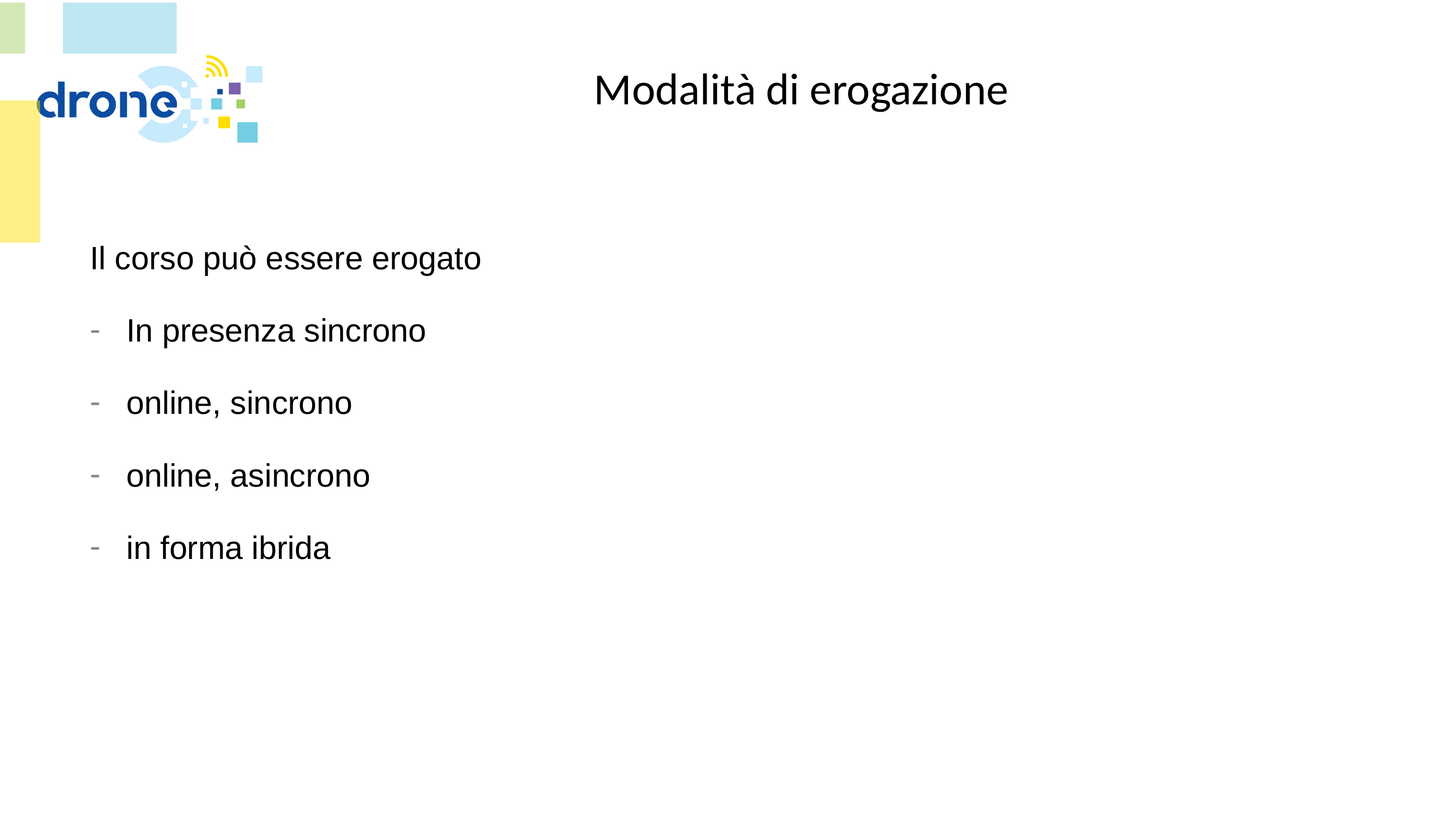

# Modalità di erogazione

Il corso può essere erogato
In presenza sincrono
online, sincrono
online, asincrono
in forma ibrida